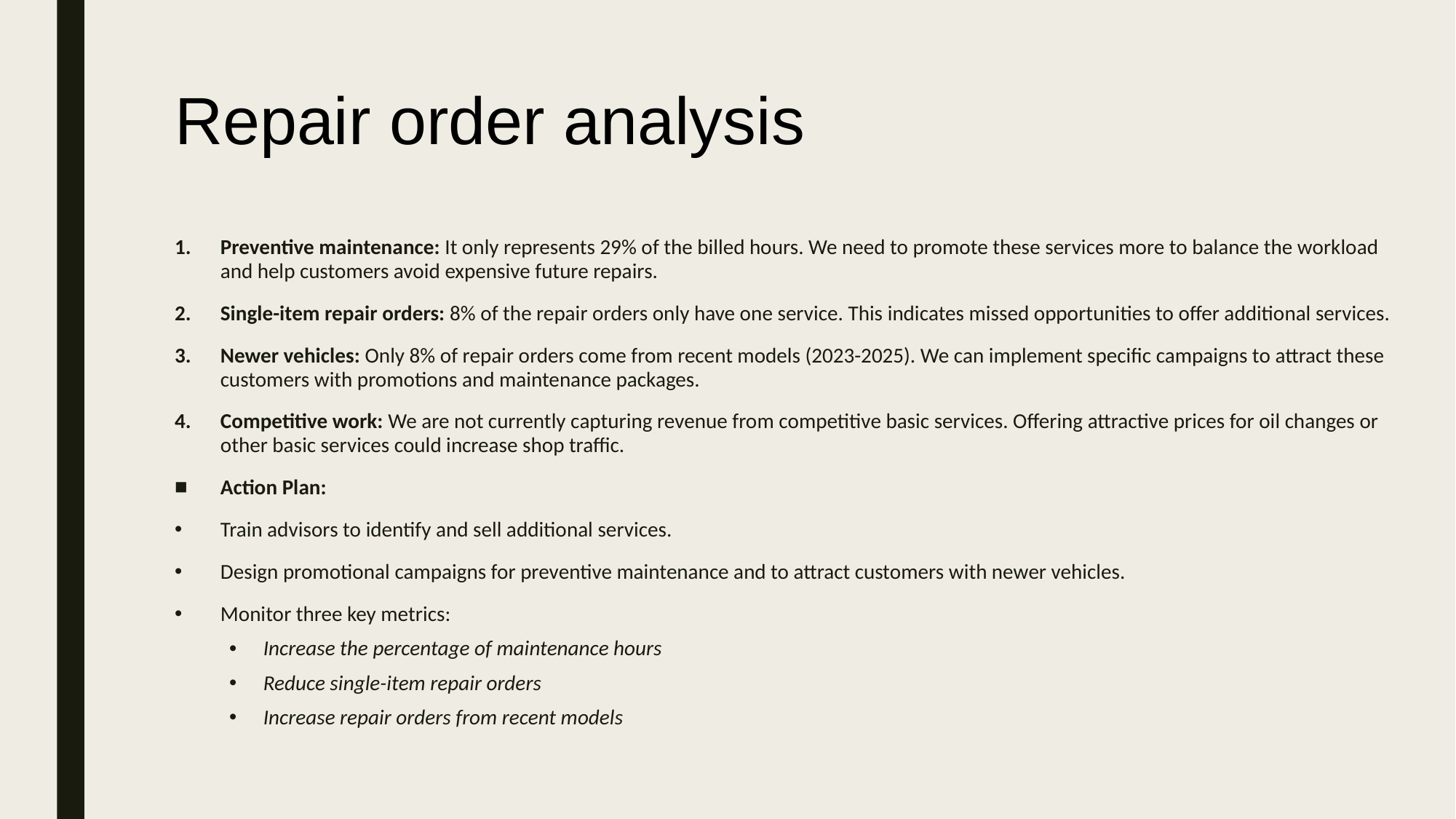

# Repair order analysis
Preventive maintenance: It only represents 29% of the billed hours. We need to promote these services more to balance the workload and help customers avoid expensive future repairs.
Single-item repair orders: 8% of the repair orders only have one service. This indicates missed opportunities to offer additional services.
Newer vehicles: Only 8% of repair orders come from recent models (2023-2025). We can implement specific campaigns to attract these customers with promotions and maintenance packages.
Competitive work: We are not currently capturing revenue from competitive basic services. Offering attractive prices for oil changes or other basic services could increase shop traffic.
Action Plan:
Train advisors to identify and sell additional services.
Design promotional campaigns for preventive maintenance and to attract customers with newer vehicles.
Monitor three key metrics:
Increase the percentage of maintenance hours
Reduce single-item repair orders
Increase repair orders from recent models